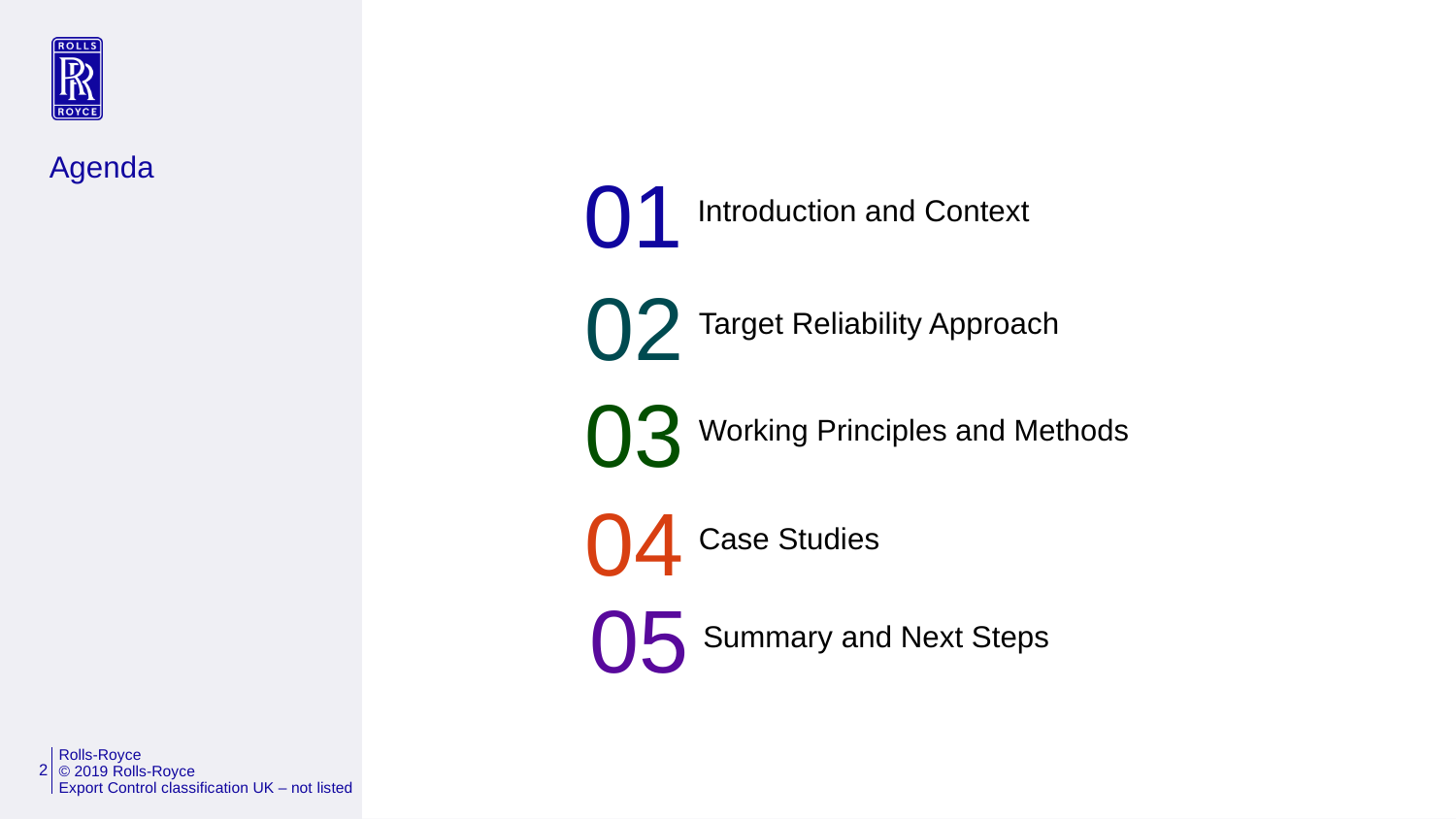

01
# Introduction and Context
02
Target Reliability Approach
03
Working Principles and Methods
04
Case Studies
05
Summary and Next Steps